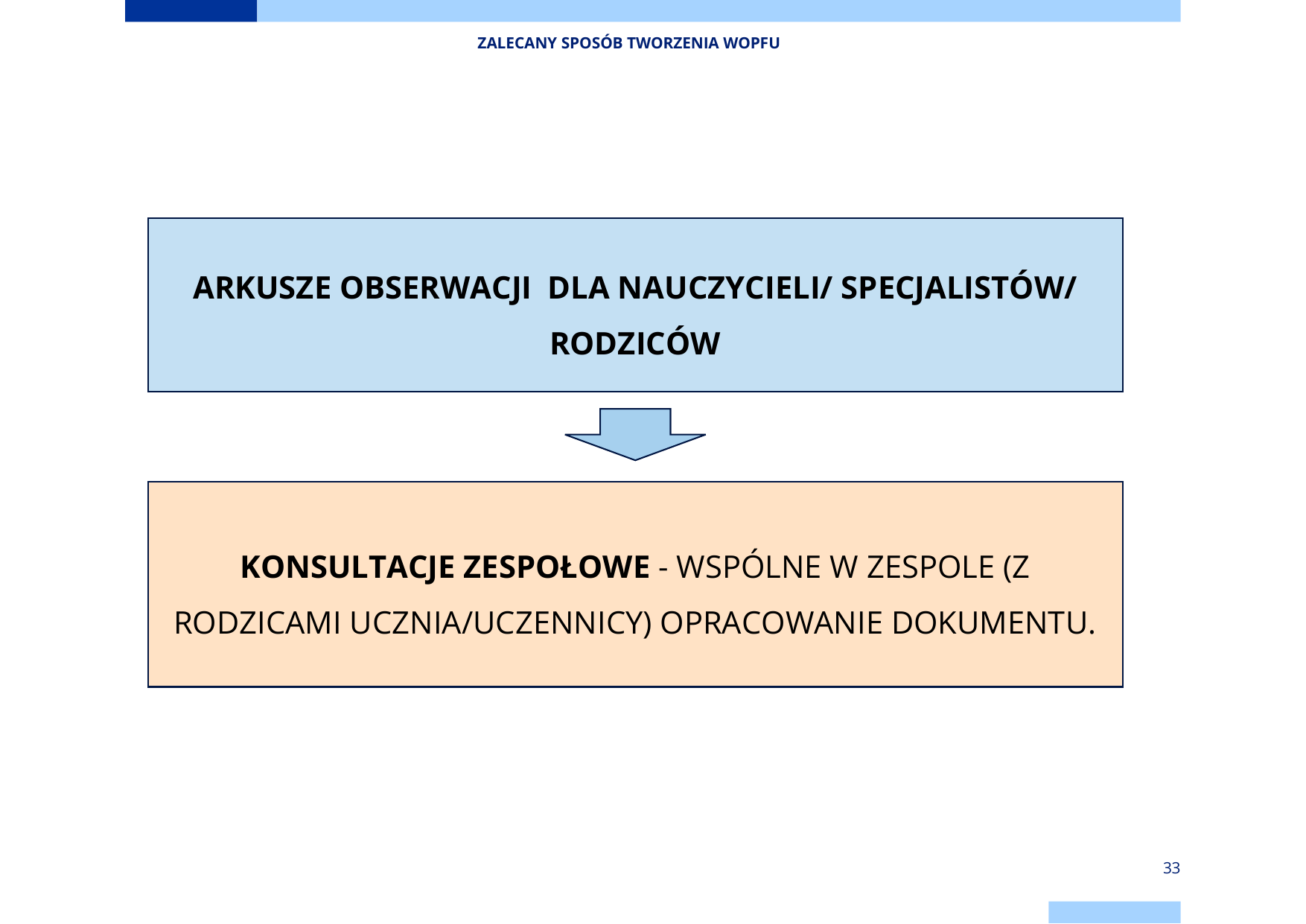

# ZALECANY SPOSÓB TWORZENIA WOPFU
ARKUSZE OBSERWACJI  DLA NAUCZYCIELI/ SPECJALISTÓW/ RODZICÓW

KONSULTACJE ZESPOŁOWE - WSPÓLNE W ZESPOLE (Z RODZICAMI UCZNIA/UCZENNICY) OPRACOWANIE DOKUMENTU.
33